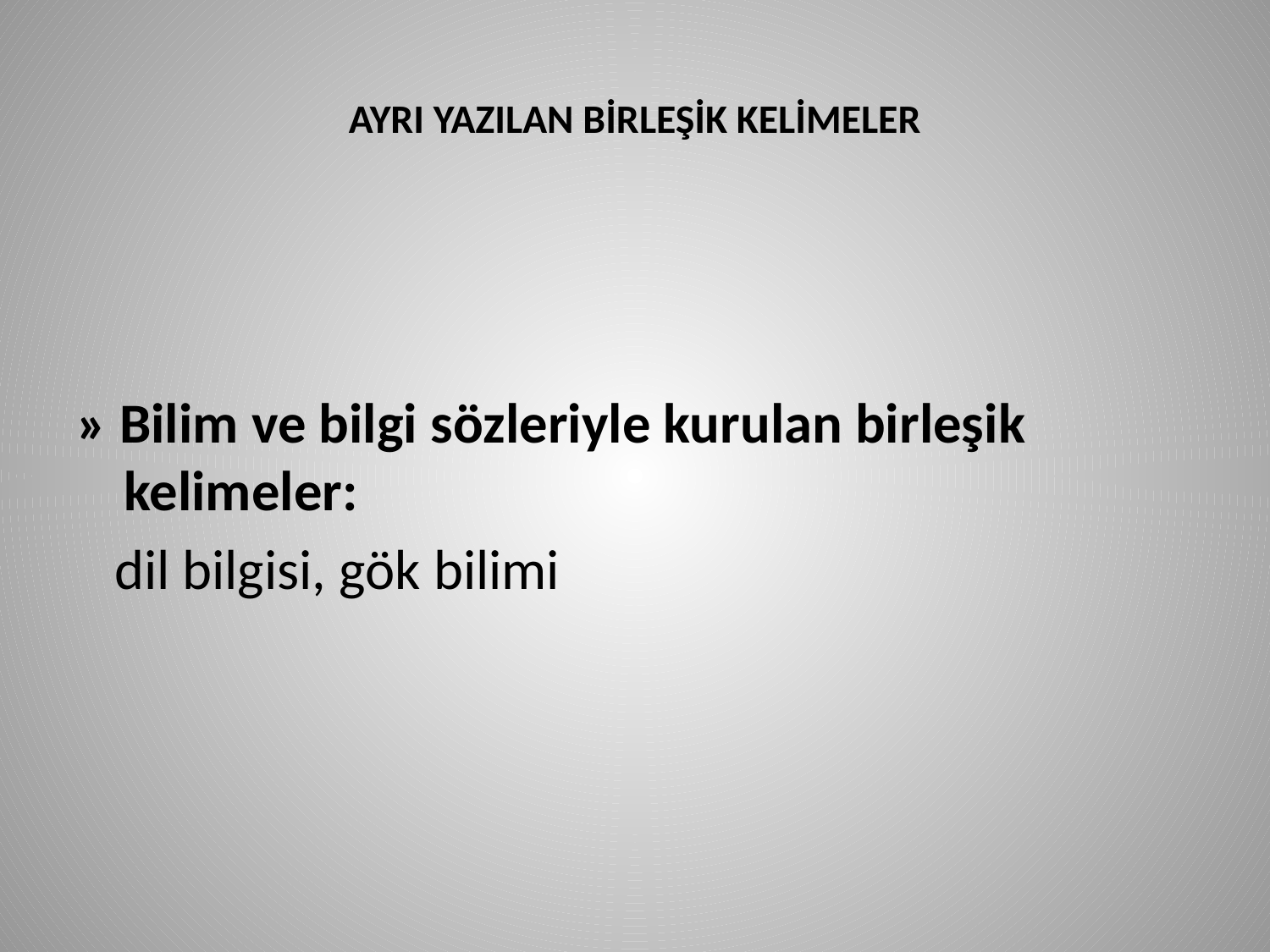

# AYRI YAZILAN BİRLEŞİK KELİMELER

» Bilim ve bilgi sözleriyle kurulan birleşik kelimeler:
   dil bilgisi, gök bilimi